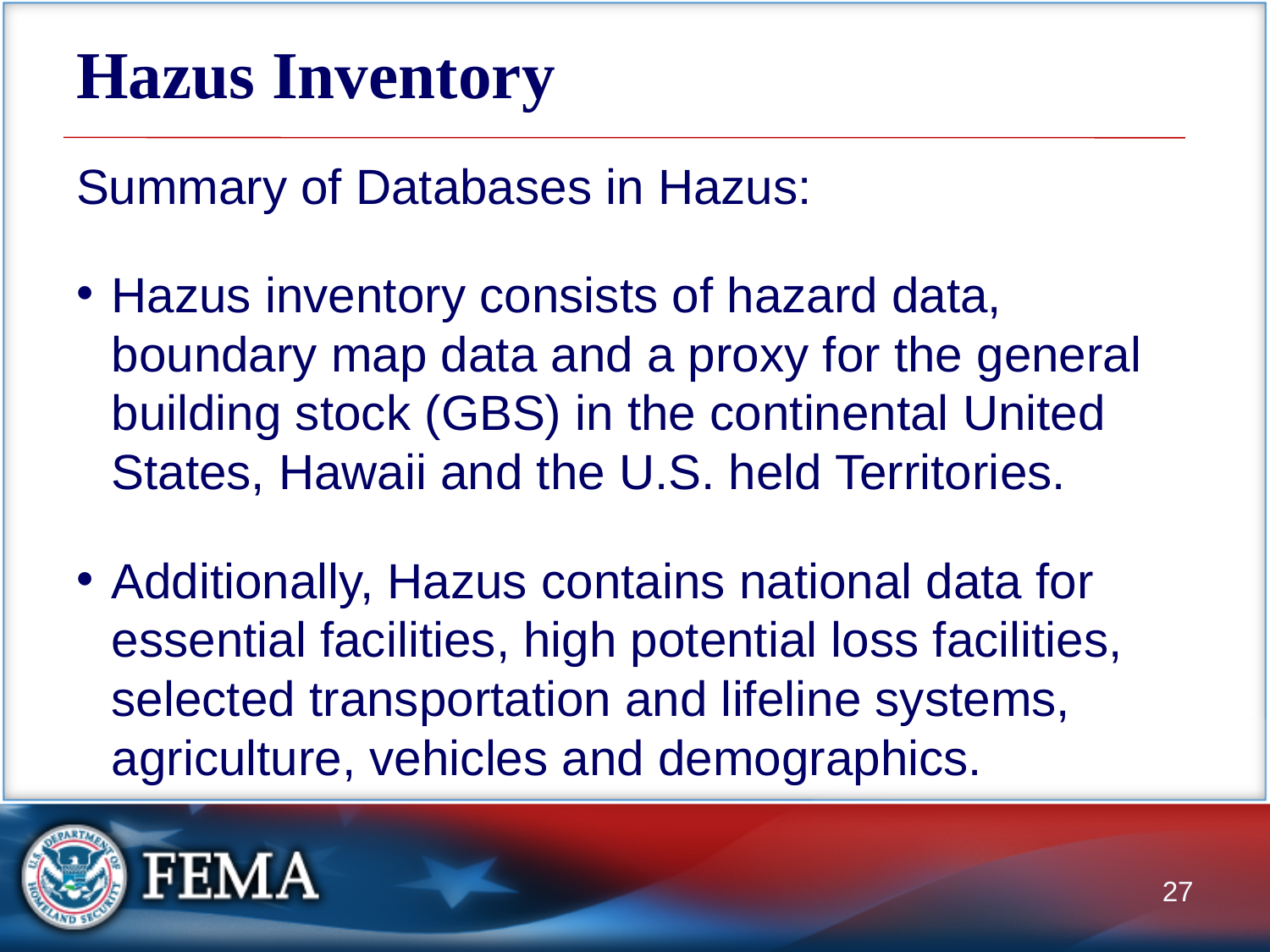

# Hazus Inventory
Summary of Databases in Hazus:
Hazus inventory consists of hazard data, boundary map data and a proxy for the general building stock (GBS) in the continental United States, Hawaii and the U.S. held Territories.
Additionally, Hazus contains national data for essential facilities, high potential loss facilities, selected transportation and lifeline systems, agriculture, vehicles and demographics.
27